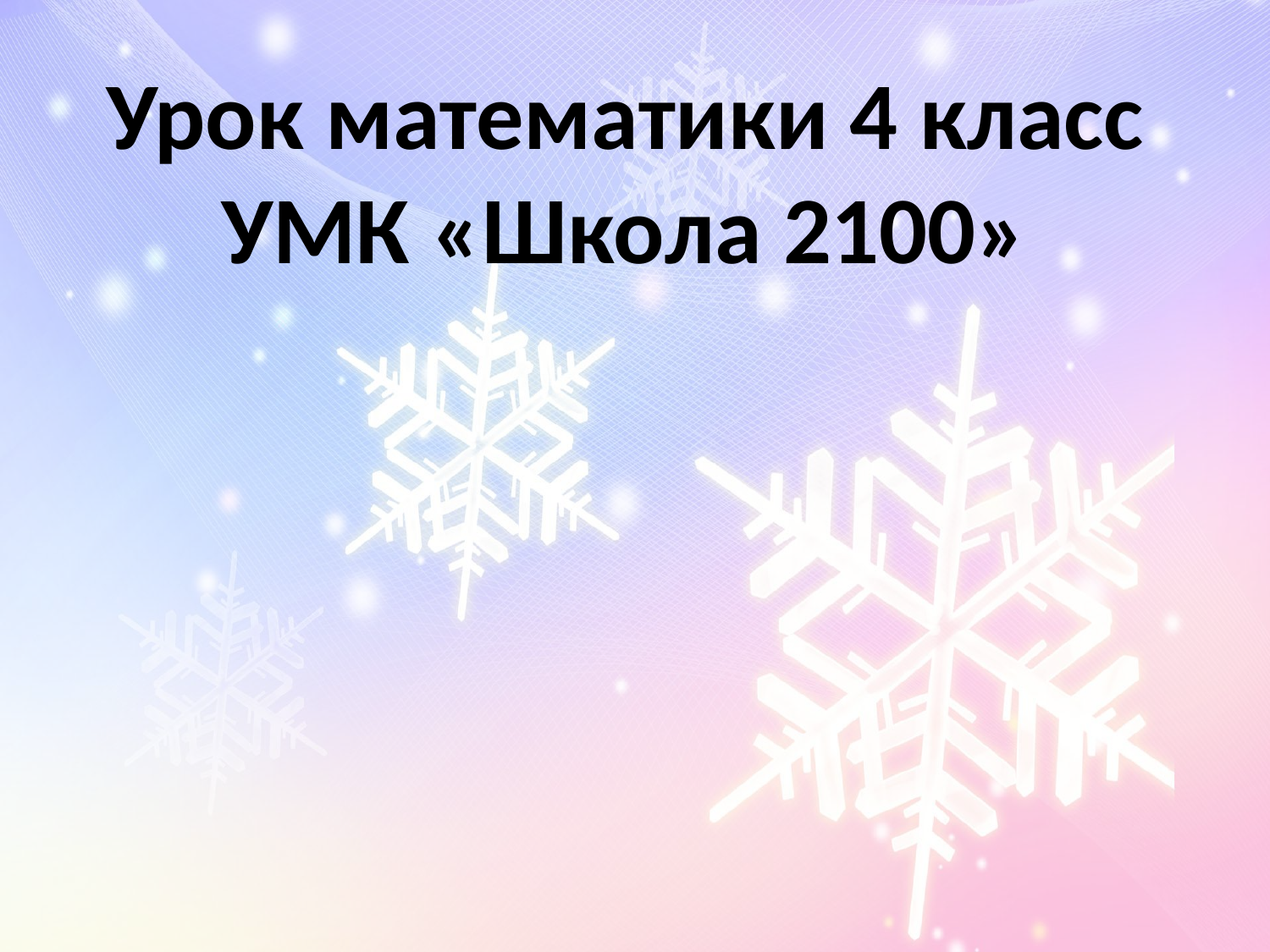

# Урок математики 4 класс УМК «Школа 2100»